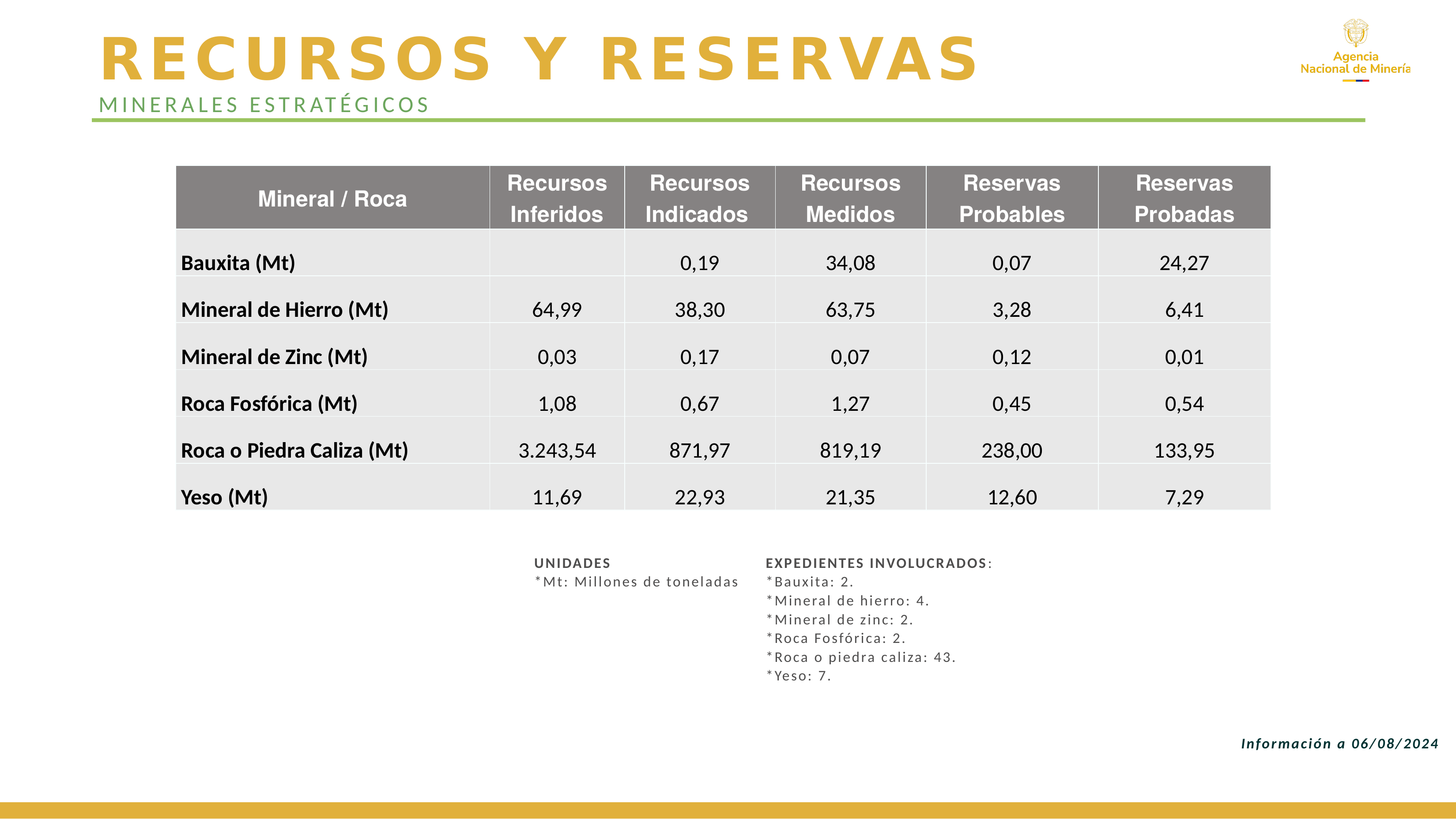

# RECURSOS Y RESERVAS MINERALES ESTRATÉGICOS

| Mineral / Roca | Recursos Inferidos | Recursos Indicados | Recursos Medidos | Reservas Probables | Reservas Probadas |
| --- | --- | --- | --- | --- | --- |
| Bauxita (Mt) |  | 0,19 | 34,08 | 0,07 | 24,27 |
| Mineral de Hierro (Mt) | 64,99 | 38,30 | 63,75 | 3,28 | 6,41 |
| Mineral de Zinc (Mt) | 0,03 | 0,17 | 0,07 | 0,12 | 0,01 |
| Roca Fosfórica (Mt) | 1,08 | 0,67 | 1,27 | 0,45 | 0,54 |
| Roca o Piedra Caliza (Mt) | 3.243,54 | 871,97 | 819,19 | 238,00 | 133,95 |
| Yeso (Mt) | 11,69 | 22,93 | 21,35 | 12,60 | 7,29 |
UNIDADES
*Mt: Millones de toneladas

EXPEDIENTES INVOLUCRADOS:
*Bauxita: 2.
*Mineral de hierro: 4.
*Mineral de zinc: 2.
*Roca Fosfórica: 2.
*Roca o piedra caliza: 43.
*Yeso: 7.
Información a 06/08/2024